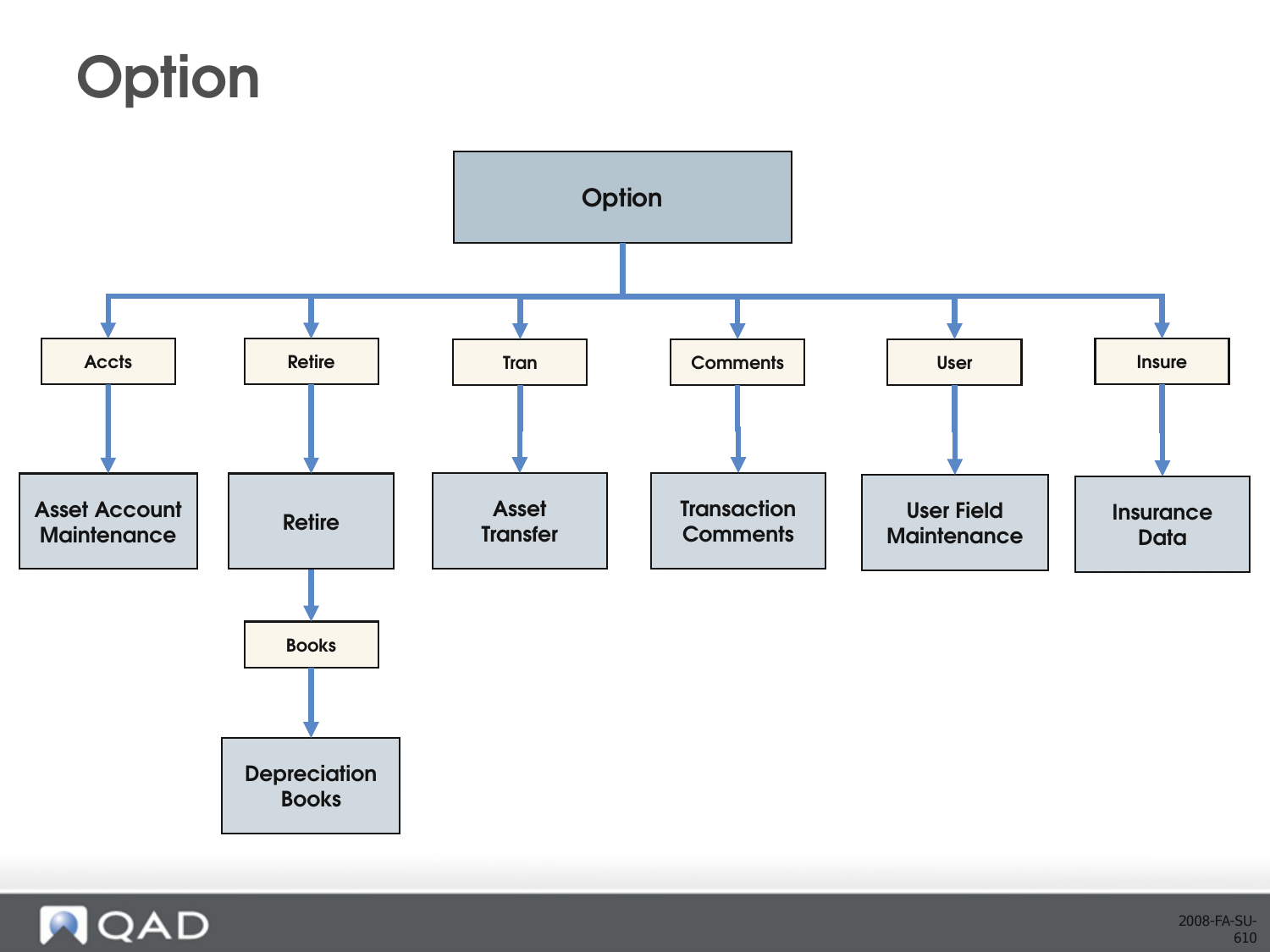

# Option
Option

Accts
Retire
Insure
Tran
Comments
User
Asset Transfer
Transaction Comments
Asset Account Maintenance
Retire
User Field Maintenance
Insurance Data
Books
Depreciation Books
2008-FA-SU-610